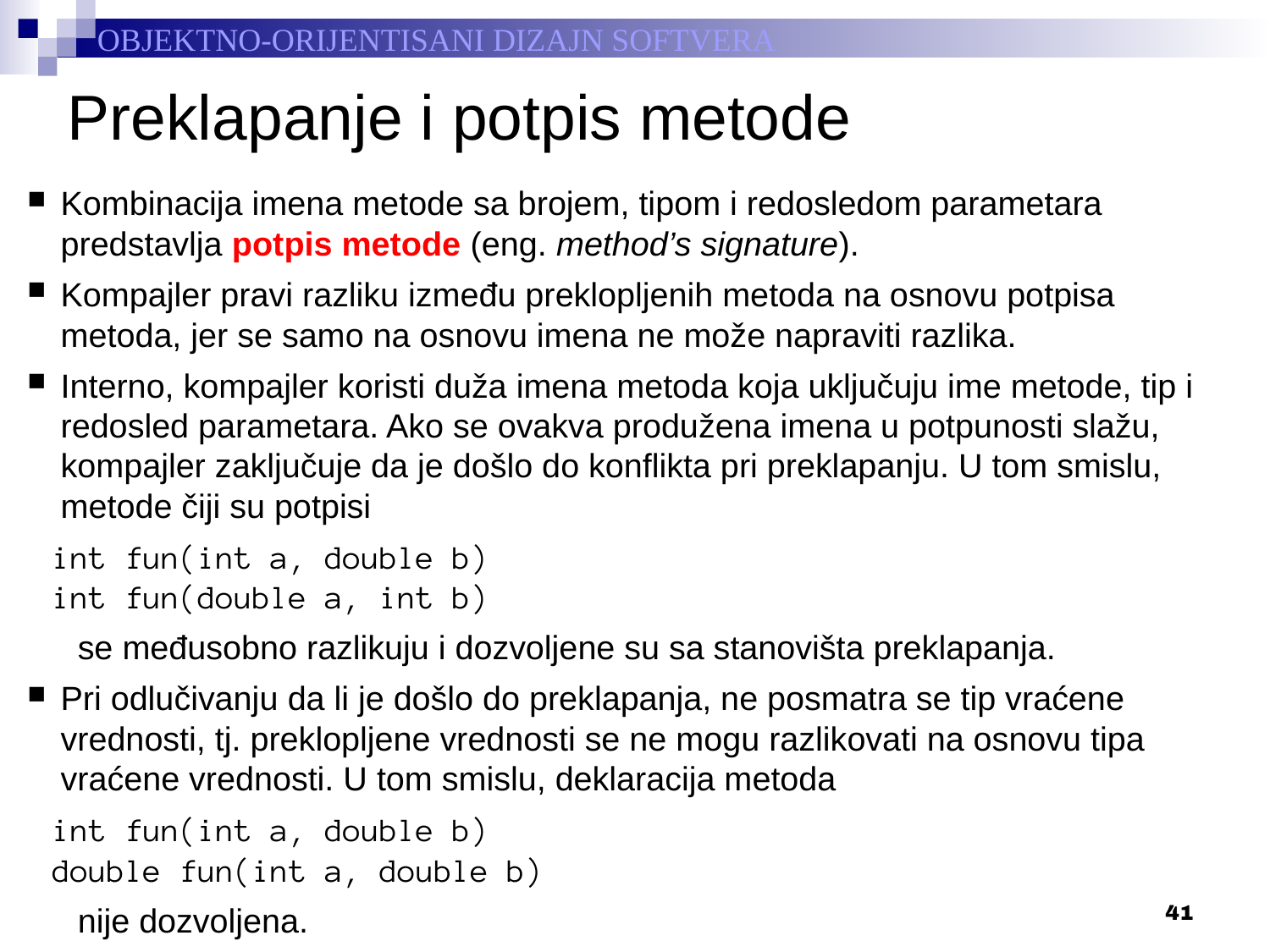

# Preklapanje i potpis metode
Kombinacija imena metode sa brojem, tipom i redosledom parametara predstavlja potpis metode (eng. method’s signature).
Kompajler pravi razliku između preklopljenih metoda na osnovu potpisa metoda, jer se samo na osnovu imena ne može napraviti razlika.
Interno, kompajler koristi duža imena metoda koja uključuju ime metode, tip i redosled parametara. Ako se ovakva produžena imena u potpunosti slažu, kompajler zaključuje da je došlo do konflikta pri preklapanju. U tom smislu, metode čiji su potpisi
int fun(int a, double b)
int fun(double a, int b)
	se međusobno razlikuju i dozvoljene su sa stanovišta preklapanja.
Pri odlučivanju da li je došlo do preklapanja, ne posmatra se tip vraćene vrednosti, tj. preklopljene vrednosti se ne mogu razlikovati na osnovu tipa vraćene vrednosti. U tom smislu, deklaracija metoda
int fun(int a, double b)
double fun(int a, double b)
	nije dozvoljena.

41